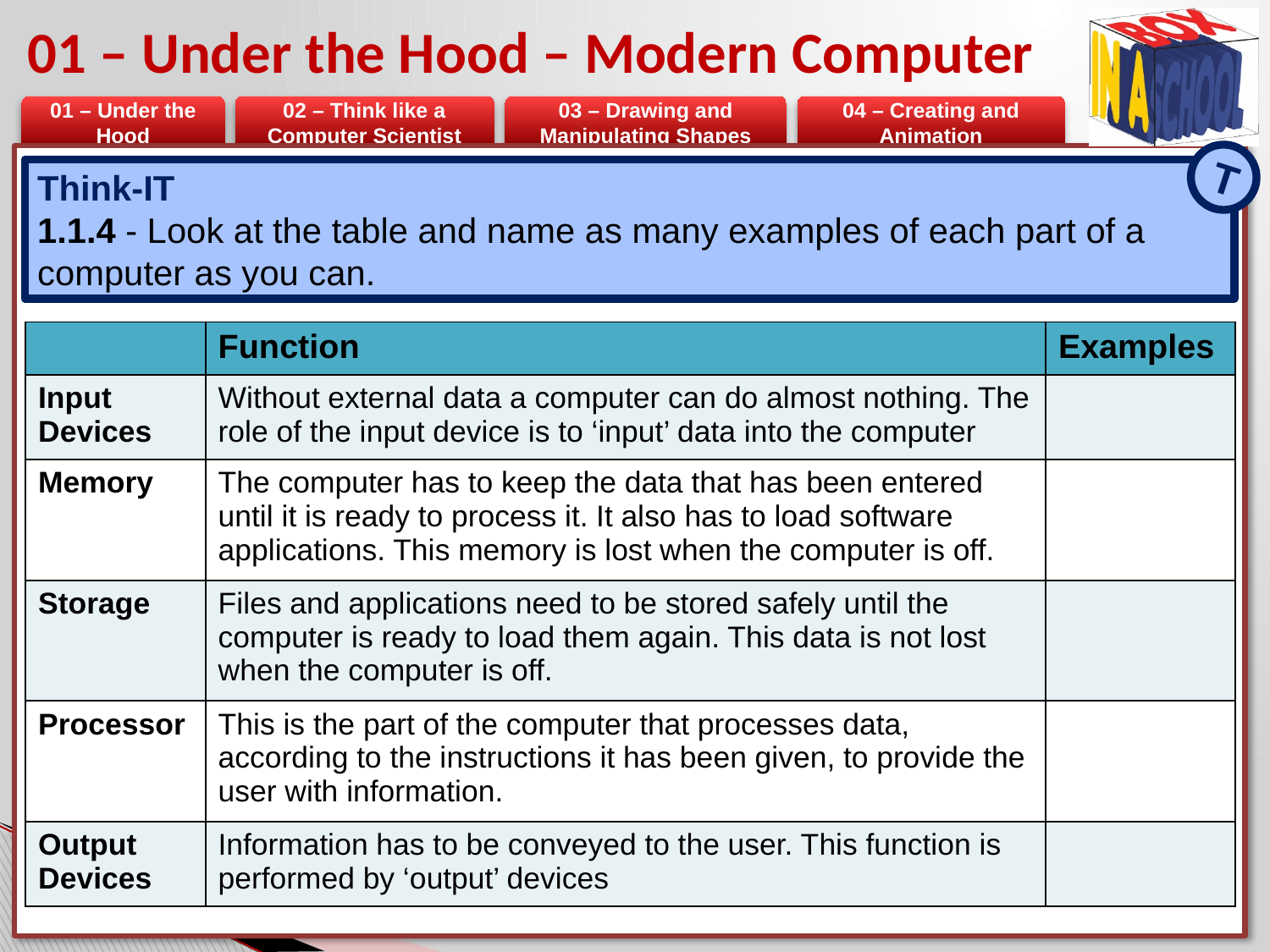

# 01 – Under the Hood – Modern Computer
T
Think-IT
1.1.4 - Look at the table and name as many examples of each part of a computer as you can.
|  | Function | Examples |
| --- | --- | --- |
| Input Devices | Without external data a computer can do almost nothing. The role of the input device is to ‘input’ data into the computer |  |
| Memory | The computer has to keep the data that has been entered until it is ready to process it. It also has to load software applications. This memory is lost when the computer is off. |  |
| Storage | Files and applications need to be stored safely until the computer is ready to load them again. This data is not lost when the computer is off. |  |
| Processor | This is the part of the computer that processes data, according to the instructions it has been given, to provide the user with information. |  |
| Output Devices | Information has to be conveyed to the user. This function is performed by ‘output’ devices |  |